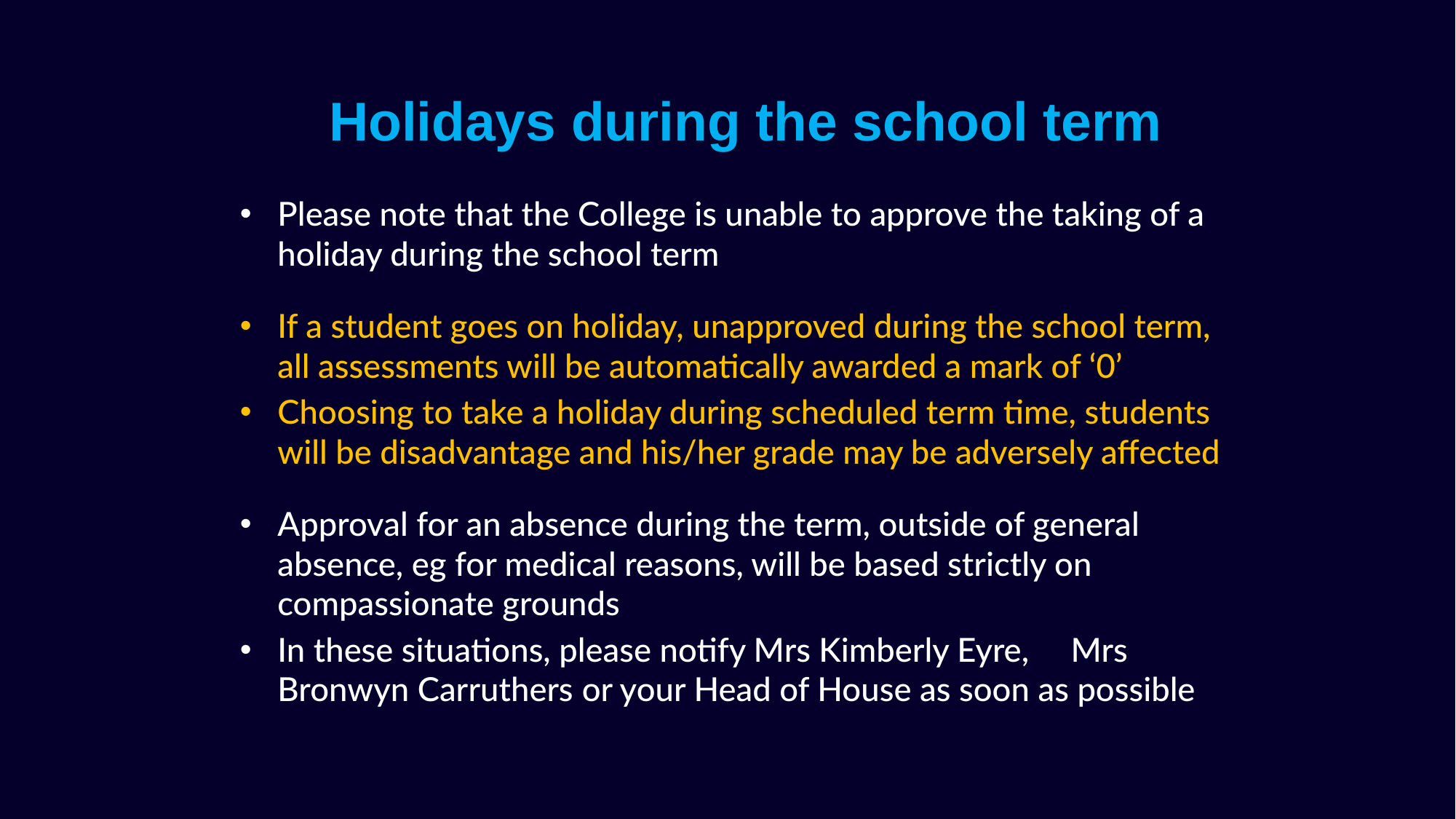

Holidays during the school term
Please note that the College is unable to approve the taking of a holiday during the school term

If a student goes on holiday, unapproved during the school term, all assessments will be automatically awarded a mark of ‘0’
Choosing to take a holiday during scheduled term time, students will be disadvantage and his/her grade may be adversely affected

Approval for an absence during the term, outside of general absence, eg for medical reasons, will be based strictly on compassionate grounds
In these situations, please notify Mrs Kimberly Eyre,     Mrs Bronwyn Carruthers or your Head of House as soon as possible